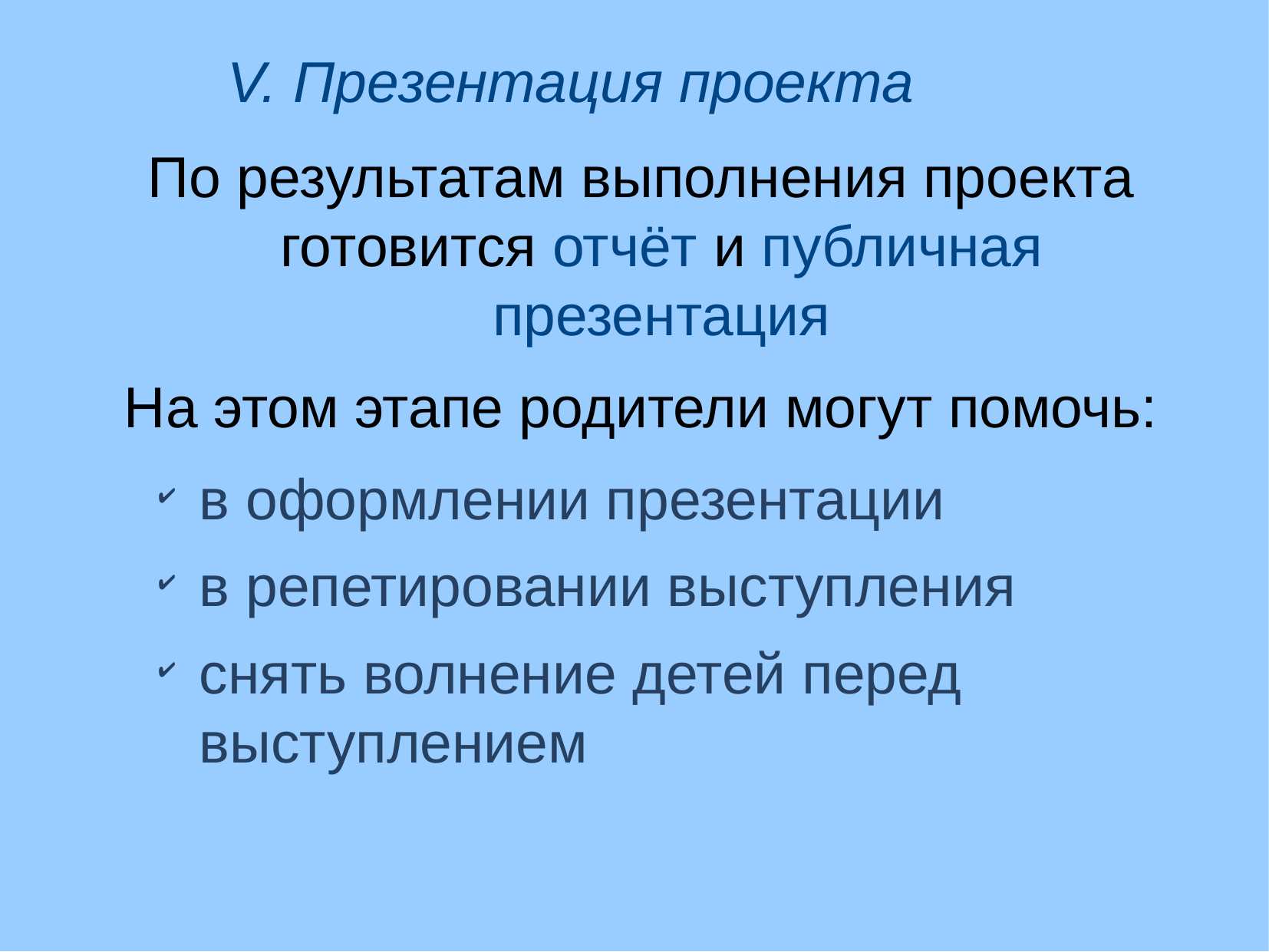

V. Презентация проекта
По результатам выполнения проекта готовится отчёт и публичная презентация
На этом этапе родители могут помочь:
в оформлении презентации
в репетировании выступления
снять волнение детей перед выступлением